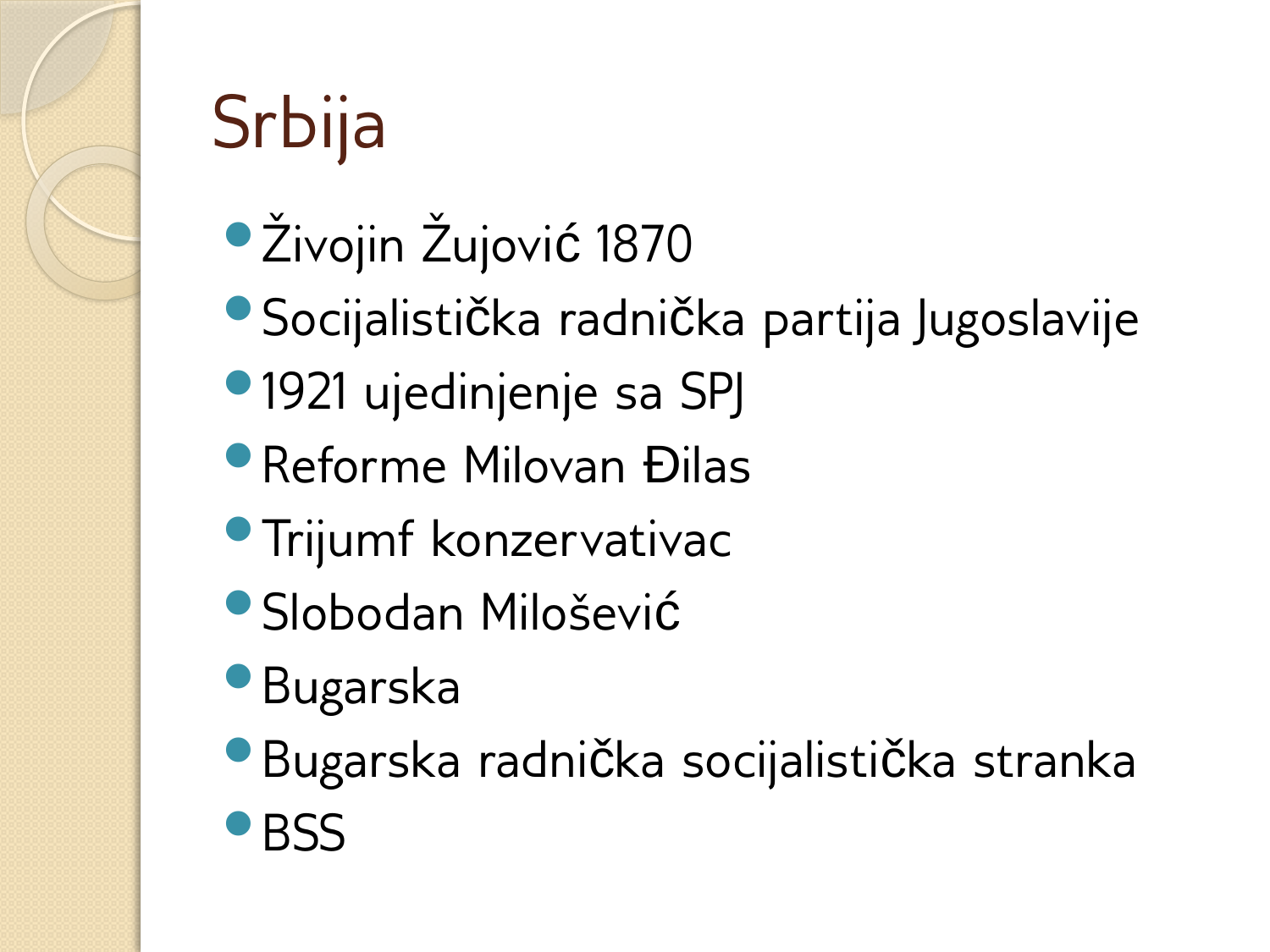

# Srbija
Živojin Žujović 1870
Socijalistička radnička partija Jugoslavije
1921 ujedinjenje sa SPJ
Reforme Milovan Đilas
Trijumf konzervativac
Slobodan Milošević
Bugarska
Bugarska radnička socijalistička stranka
BSS